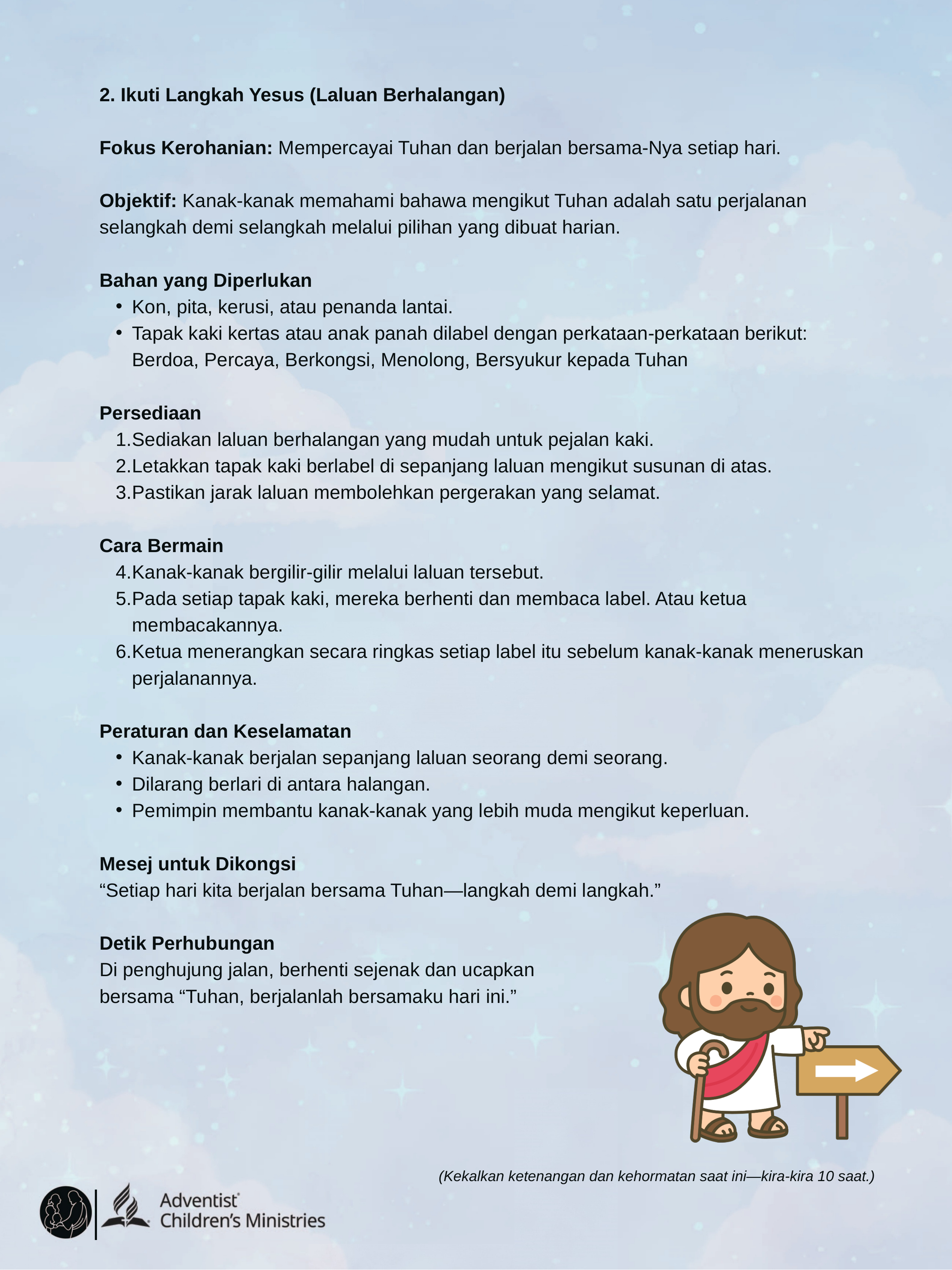

2. Ikuti Langkah Yesus (Laluan Berhalangan)

Fokus Kerohanian: Mempercayai Tuhan dan berjalan bersama-Nya setiap hari.

Objektif: Kanak-kanak memahami bahawa mengikut Tuhan adalah satu perjalanan  selangkah demi selangkah melalui pilihan yang dibuat harian.

Bahan yang Diperlukan
Kon, pita, kerusi, atau penanda lantai.
Tapak kaki kertas atau anak panah dilabel dengan perkataan-perkataan berikut: Berdoa, Percaya, Berkongsi, Menolong, Bersyukur kepada Tuhan

Persediaan
Sediakan laluan berhalangan yang mudah untuk pejalan kaki.
​​Letakkan tapak kaki berlabel di sepanjang laluan mengikut susunan di atas.
Pastikan jarak laluan membolehkan pergerakan yang selamat.

Cara Bermain
Kanak-kanak bergilir-gilir melalui laluan tersebut.
Pada setiap tapak kaki, mereka berhenti dan membaca label. Atau ketua membacakannya.
Ketua menerangkan secara ringkas setiap label itu sebelum kanak-kanak meneruskan perjalanannya.

Peraturan dan Keselamatan
Kanak-kanak berjalan sepanjang laluan seorang demi seorang.
Dilarang berlari di antara halangan.
Pemimpin membantu kanak-kanak yang lebih muda mengikut keperluan.

Mesej untuk Dikongsi
“Setiap hari kita berjalan bersama Tuhan—langkah demi langkah.”

Detik Perhubungan
Di penghujung jalan, berhenti sejenak dan ucapkan
bersama “Tuhan, berjalanlah bersamaku hari ini.”

(Kekalkan ketenangan dan kehormatan saat ini—kira-kira 10 saat.)